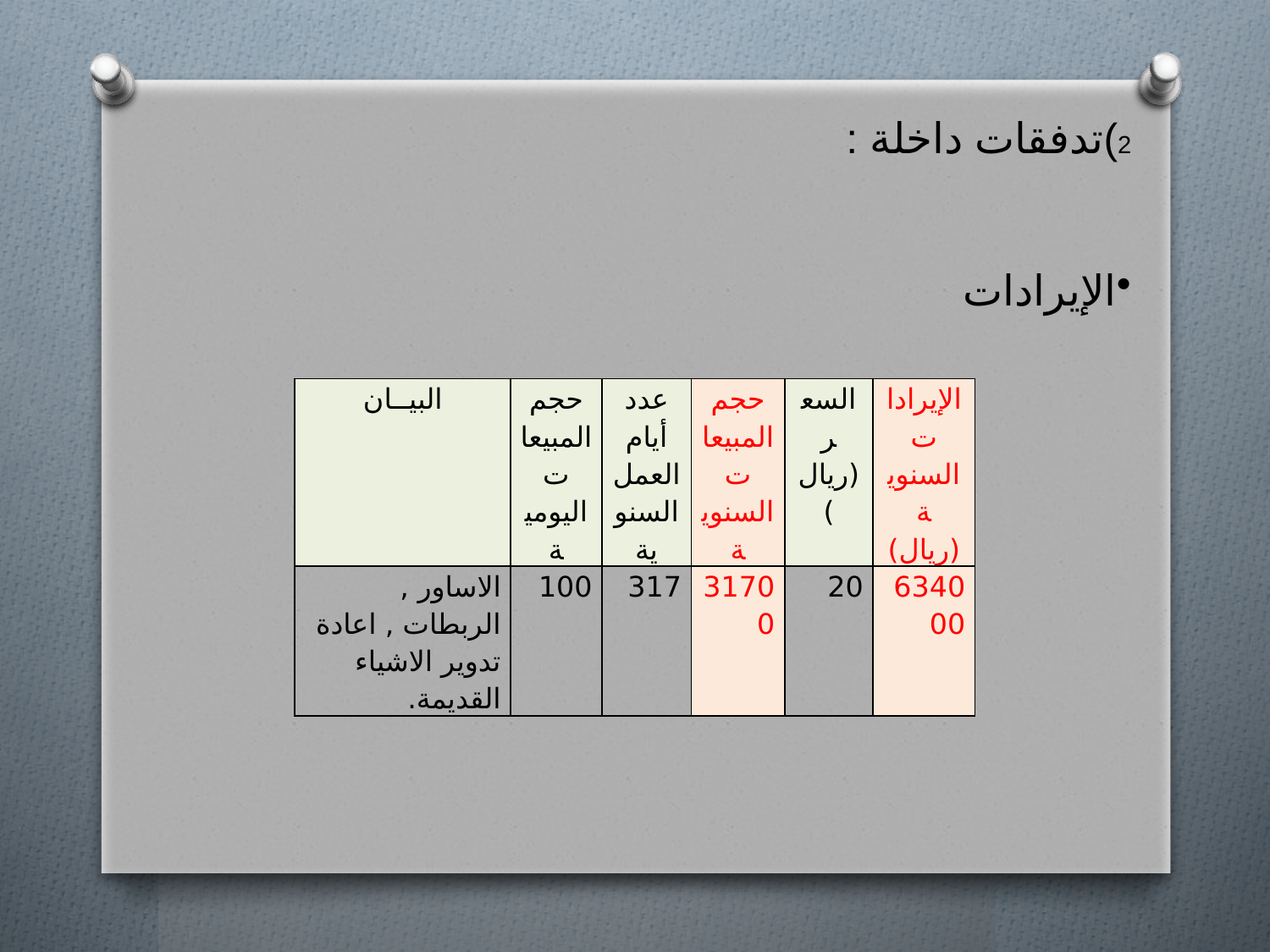

2)تدفقات داخلة :

الإيرادات
| البيــان | حجم المبيعات اليومية | عدد أيام العمل السنوية | حجم المبيعات السنوية | السعر (ريال) | الإيرادات السنوية (ريال) |
| --- | --- | --- | --- | --- | --- |
| الاساور , الربطات , اعادة تدوير الاشياء القديمة. | 100 | 317 | 31700 | 20 | 634000 |